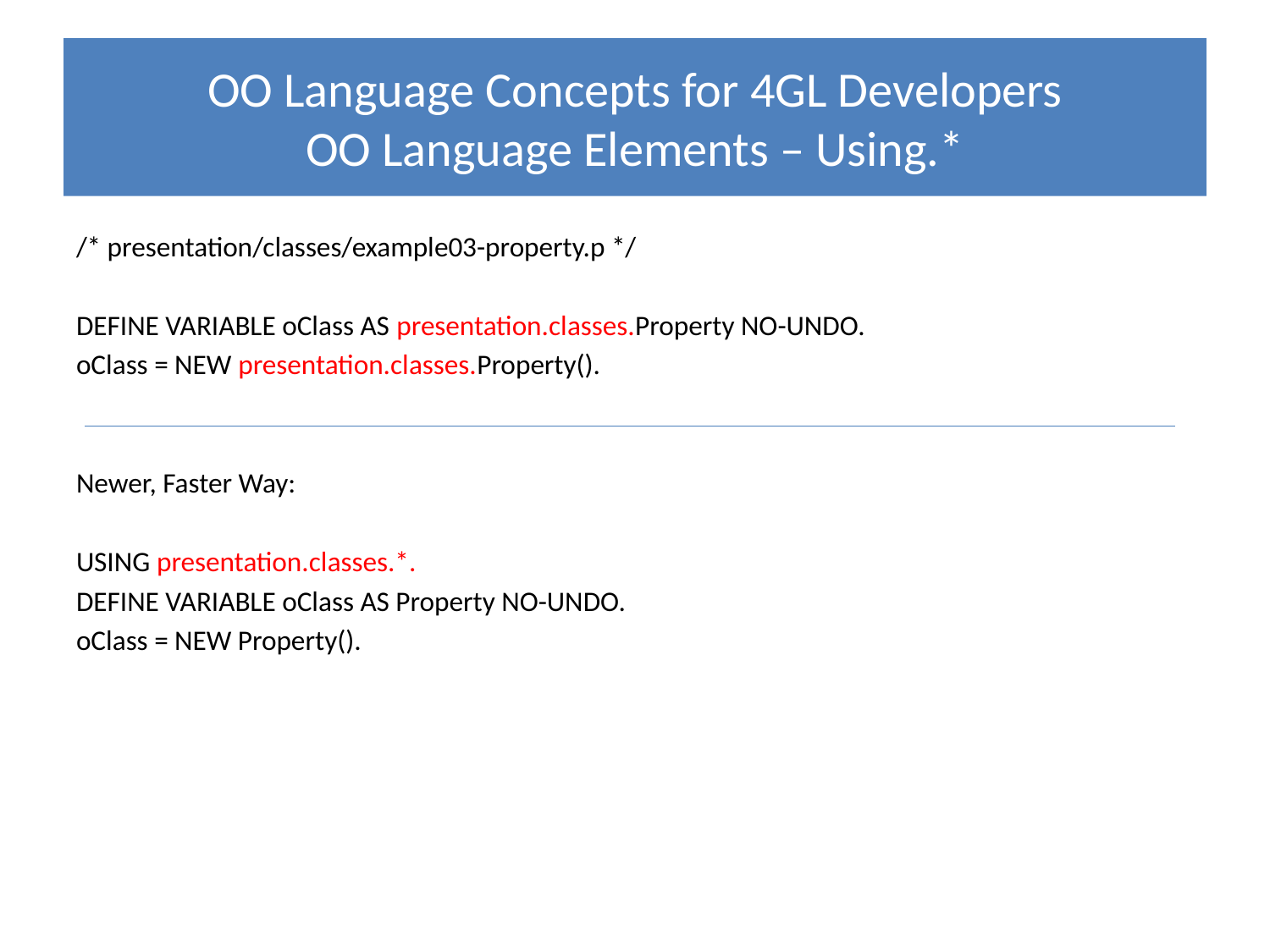

# OO Language Concepts for 4GL Developers OO Language Elements – Using.*
/* presentation/classes/example03-property.p */

DEFINE VARIABLE oClass AS presentation.classes.Property NO-UNDO.
oClass = NEW presentation.classes.Property().

Newer, Faster Way:

USING presentation.classes.*.
DEFINE VARIABLE oClass AS Property NO-UNDO.
oClass = NEW Property().